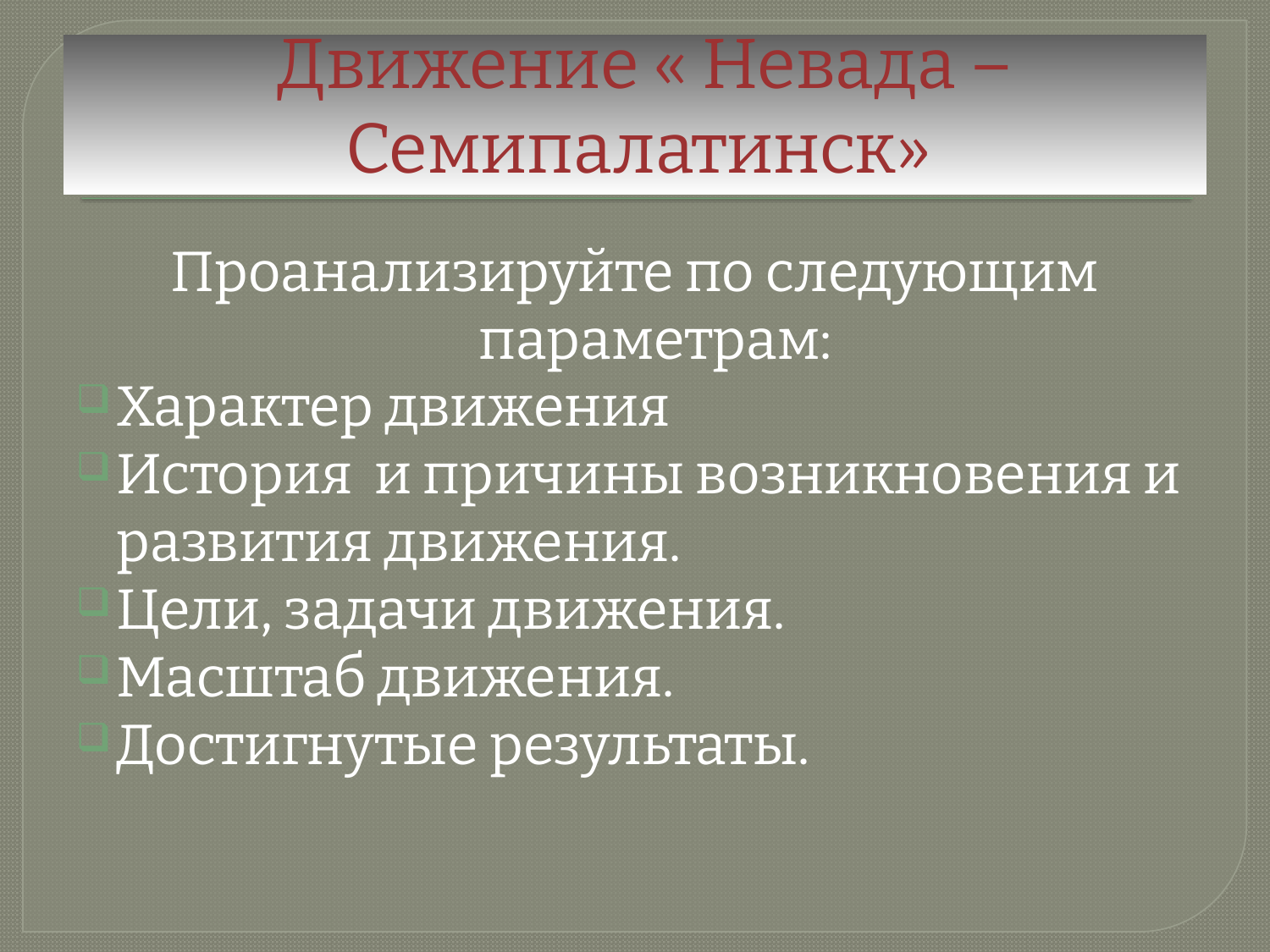

# Движение « Невада – Семипалатинск»
Проанализируйте по следующим параметрам:
Характер движения
История  и причины возникновения и развития движения.
Цели, задачи движения.
Масштаб движения.
Достигнутые результаты.